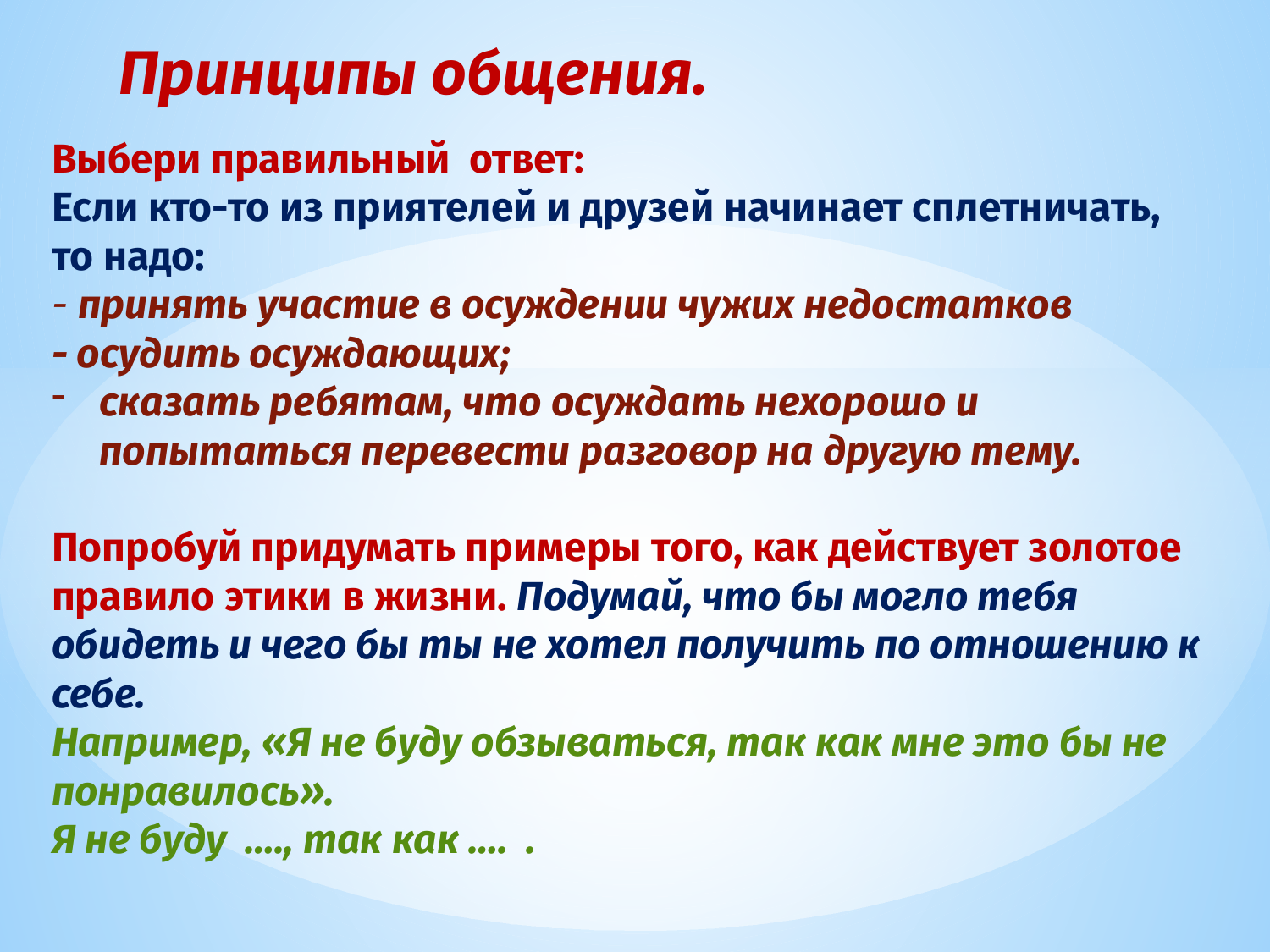

Принципы общения.
Выбери правильный  ответ:
Если кто-то из приятелей и друзей начинает сплетничать, то надо:
- принять участие в осуждении чужих недостатков
- осудить осуждающих;
сказать ребятам, что осуждать нехорошо и попытаться перевести разговор на другую тему.

Попробуй придумать примеры того, как действует золотое правило этики в жизни. Подумай, что бы могло тебя обидеть и чего бы ты не хотел получить по отношению к себе.
Например, «Я не буду обзываться, так как мне это бы не понравилось».
Я не буду  …., так как ….  .